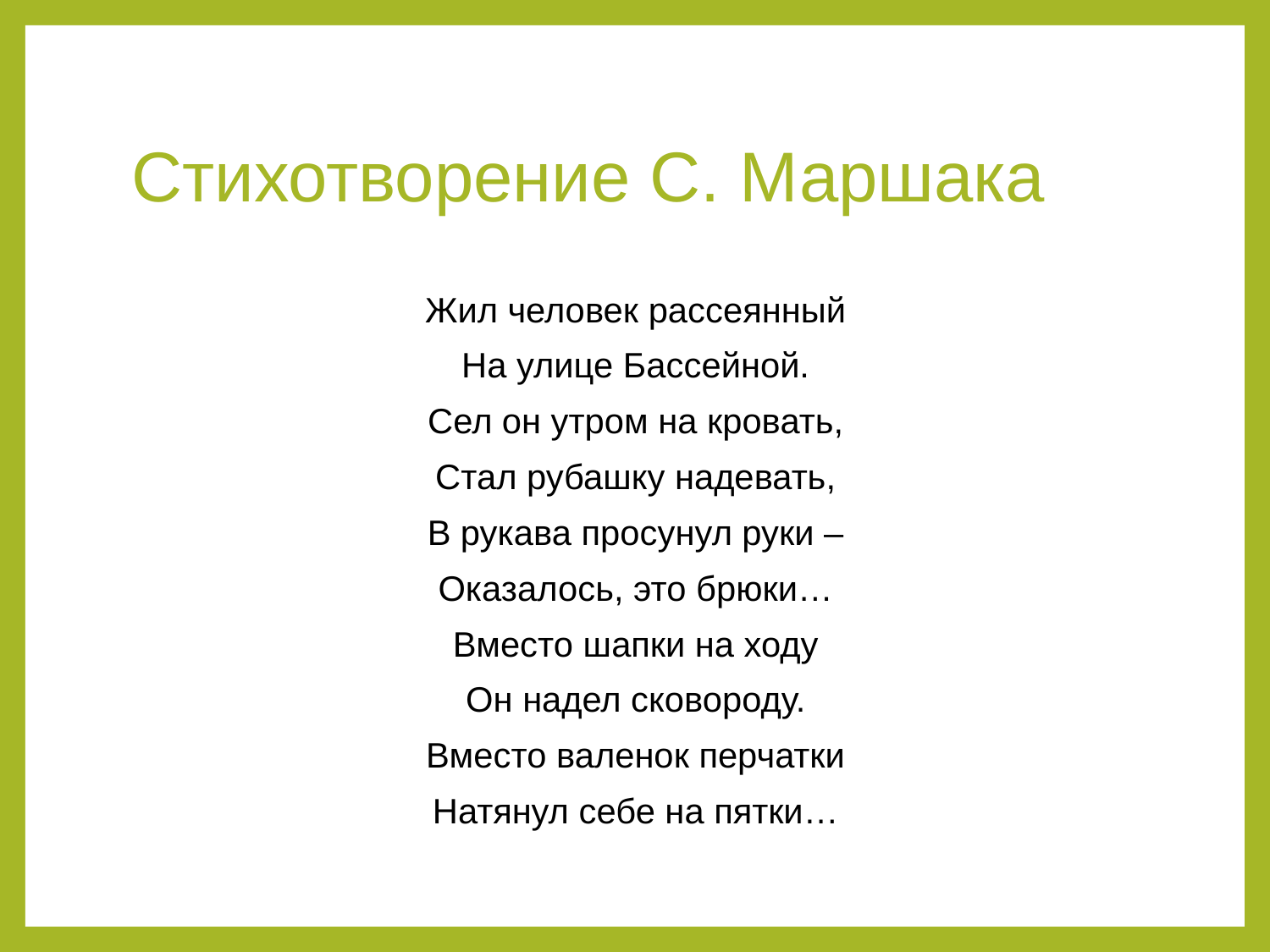

# Стихотворение С. Маршака
Жил человек рассеянный
На улице Бассейной.
Сел он утром на кровать,
Стал рубашку надевать,
В рукава просунул руки –
Оказалось, это брюки…
Вместо шапки на ходу
Он надел сковороду.
Вместо валенок перчатки
Натянул себе на пятки…